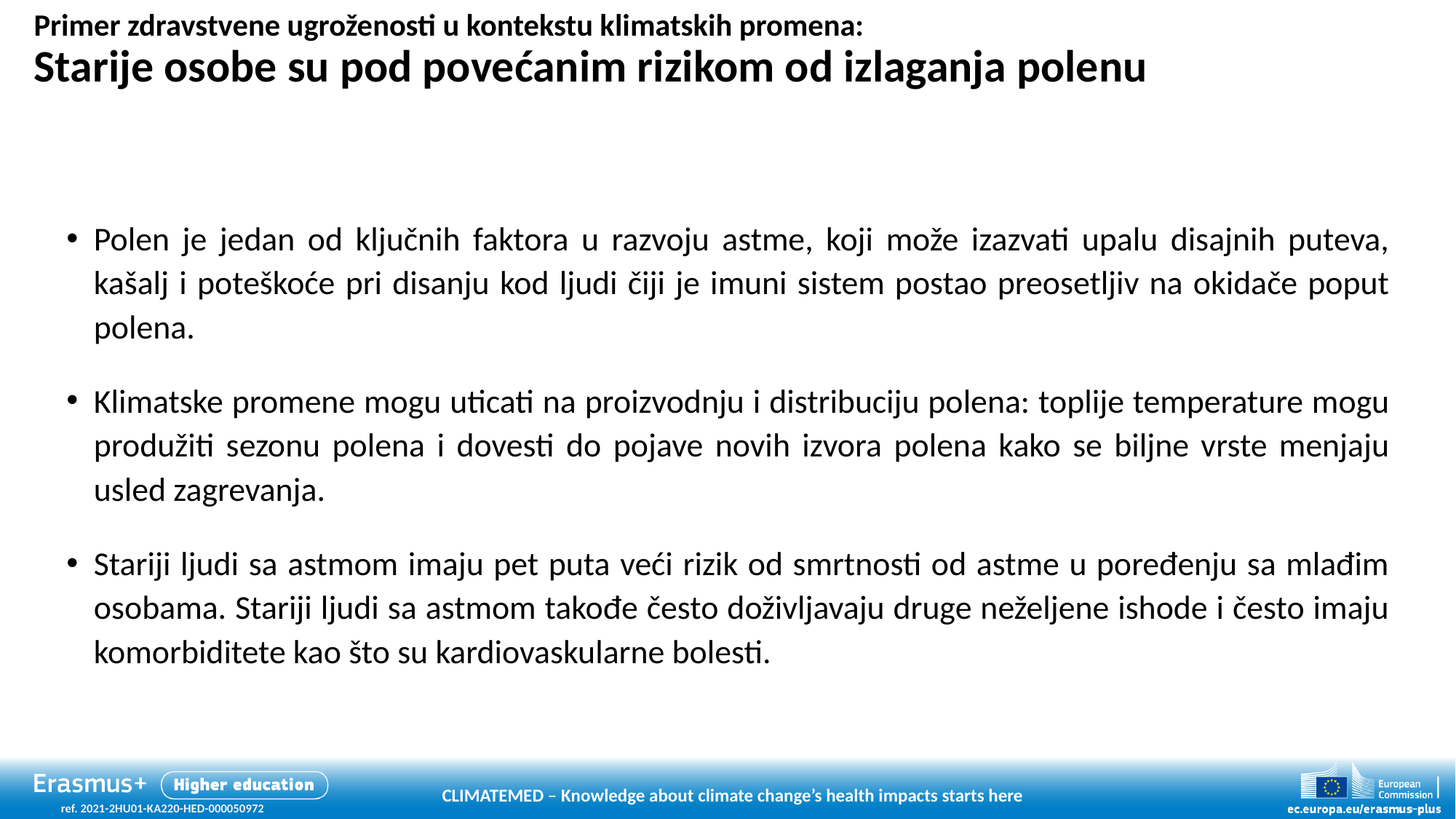

# Primer zdravstvene ugroženosti u kontekstu klimatskih promena: Starije osobe su pod povećanim rizikom od izlaganja polenu
Polen je jedan od ključnih faktora u razvoju astme, koji može izazvati upalu disajnih puteva, kašalj i poteškoće pri disanju kod ljudi čiji je imuni sistem postao preosetljiv na okidače poput polena.
Klimatske promene mogu uticati na proizvodnju i distribuciju polena: toplije temperature mogu produžiti sezonu polena i dovesti do pojave novih izvora polena kako se biljne vrste menjaju usled zagrevanja.
Stariji ljudi sa astmom imaju pet puta veći rizik od smrtnosti od astme u poređenju sa mlađim osobama. Stariji ljudi sa astmom takođe često doživljavaju druge neželjene ishode i često imaju komorbiditete kao što su kardiovaskularne bolesti.